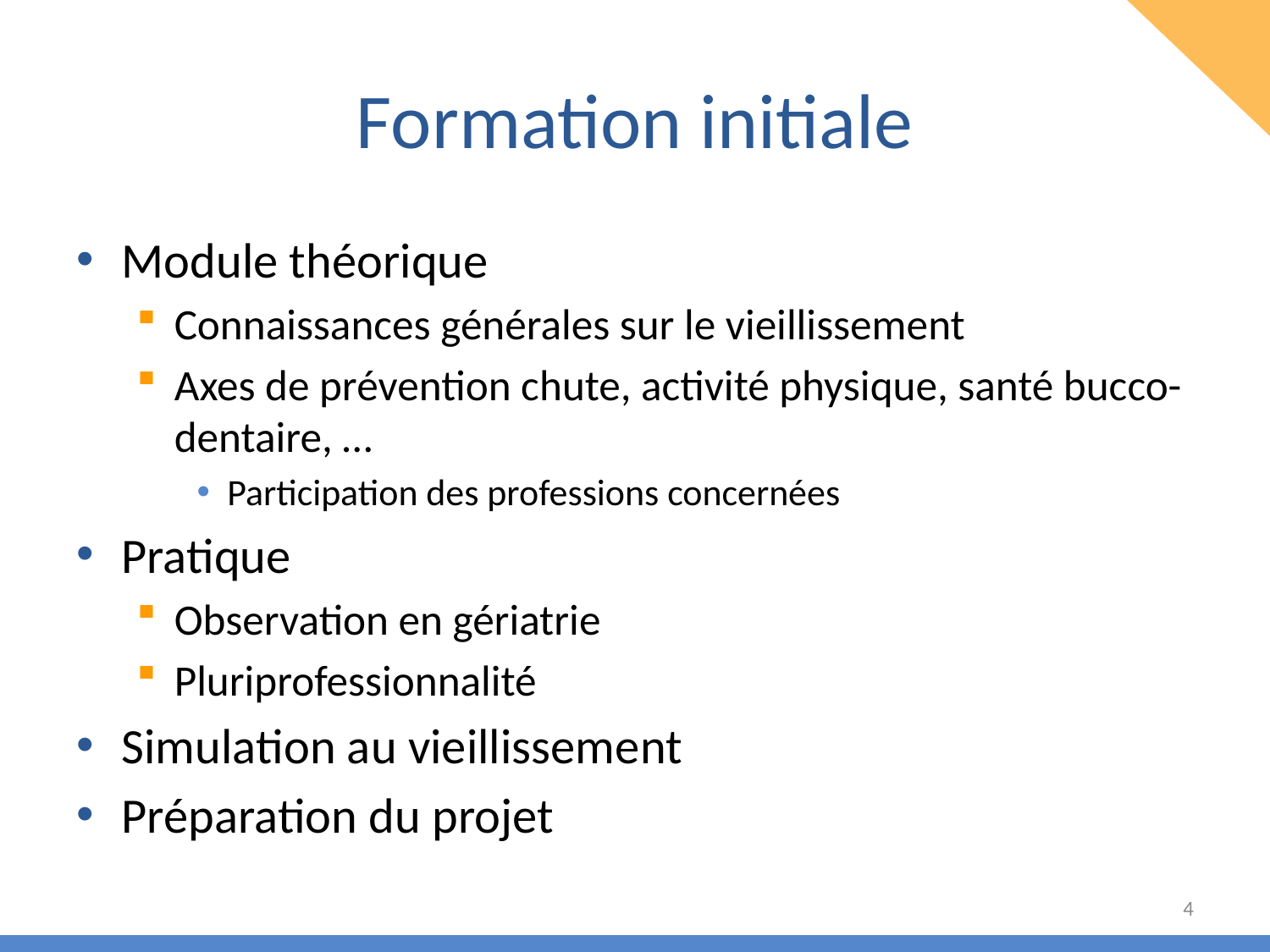

# Formation initiale
Module théorique
Connaissances générales sur le vieillissement
Axes de prévention chute, activité physique, santé bucco-dentaire, …
Participation des professions concernées
Pratique
Observation en gériatrie
Pluriprofessionnalité
Simulation au vieillissement
Préparation du projet

4